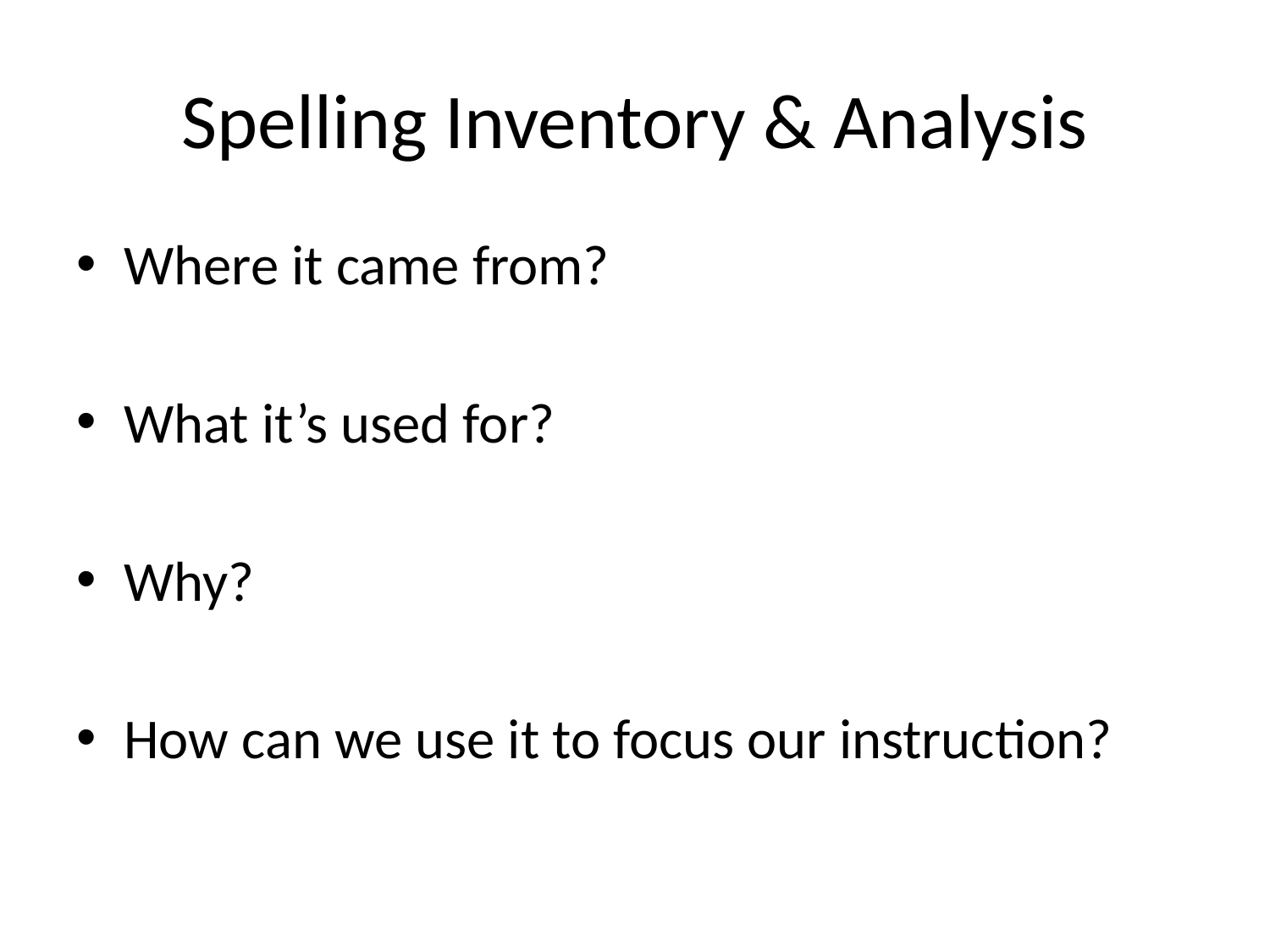

# Spelling Inventory & Analysis
Where it came from?

What it’s used for?

Why?

How can we use it to focus our instruction?